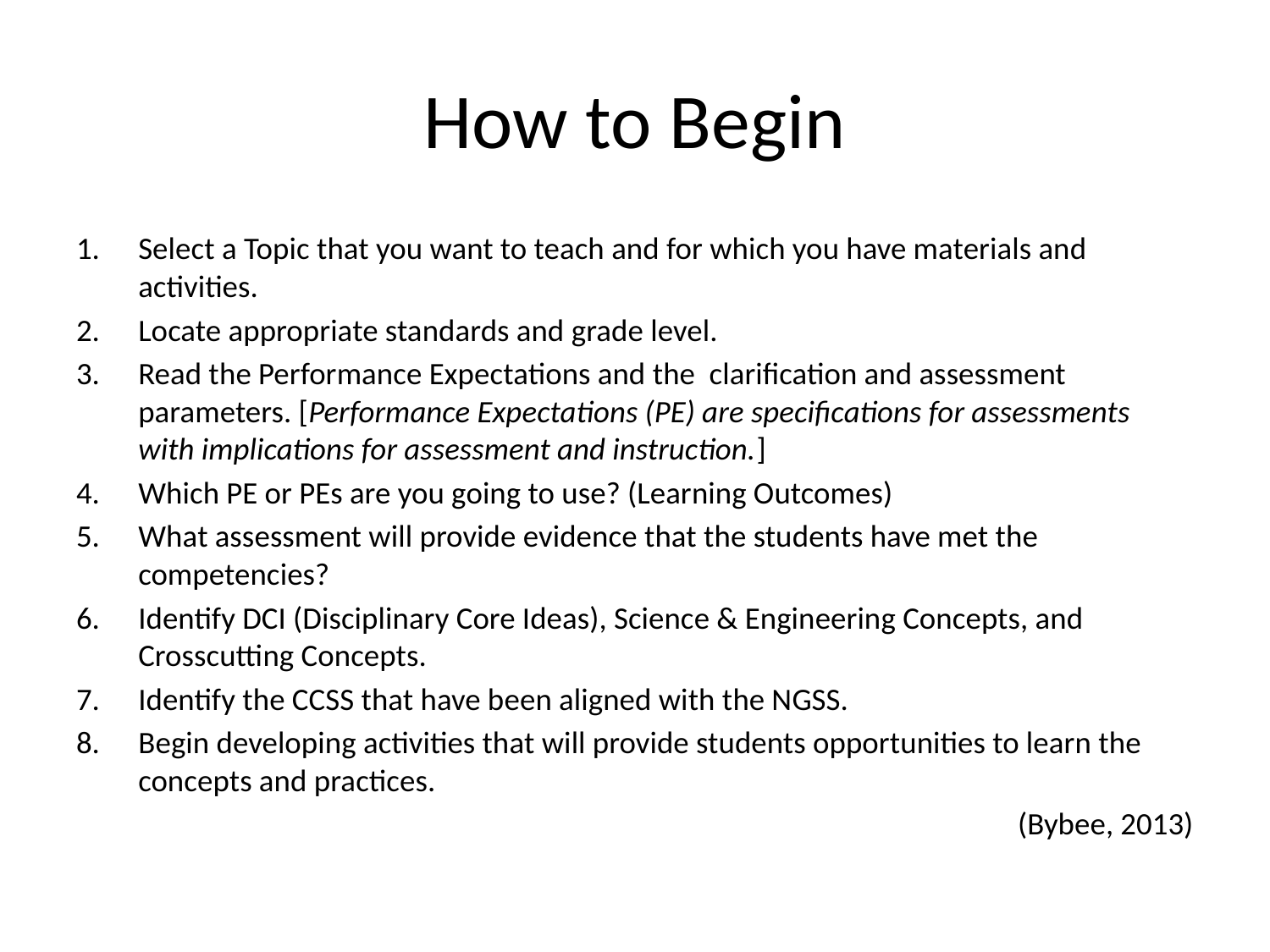

# How to Begin
Select a Topic that you want to teach and for which you have materials and activities.
Locate appropriate standards and grade level.
Read the Performance Expectations and the  clarification and assessment parameters. [Performance Expectations (PE) are specifications for assessments with implications for assessment and instruction.]
Which PE or PEs are you going to use? (Learning Outcomes)
What assessment will provide evidence that the students have met the competencies?
Identify DCI (Disciplinary Core Ideas), Science & Engineering Concepts, and Crosscutting Concepts.
Identify the CCSS that have been aligned with the NGSS.
Begin developing activities that will provide students opportunities to learn the concepts and practices.
(Bybee, 2013)